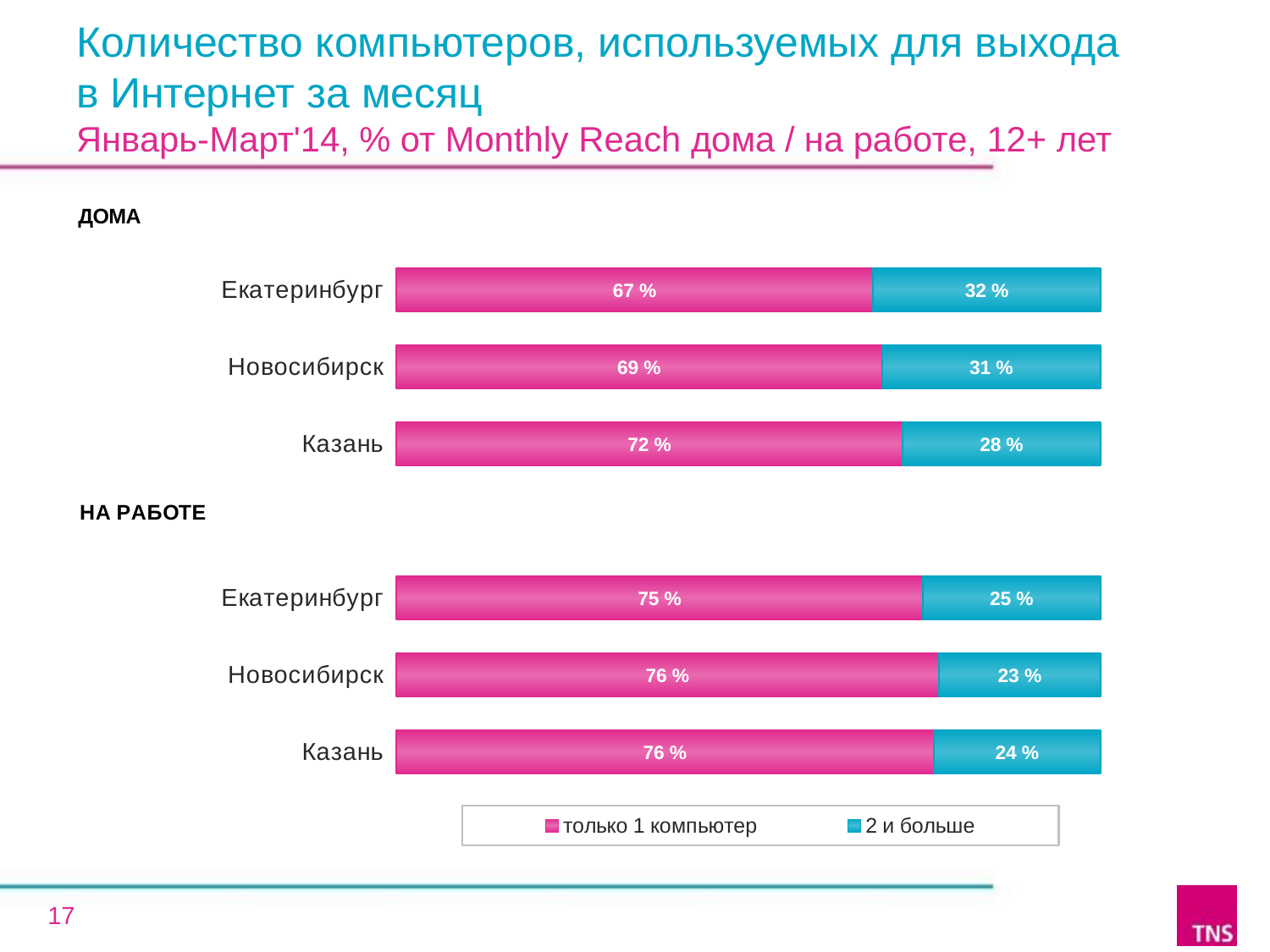

Количество компьютеров, используемых для выхода
в Интернет за месяц
Январь-Март'14, % от Monthly Reach дома / на работе, 12+ лет

### Chart

| Category | только 1 компьютер | 2 и больше |
|---|---|---|
|  | None | None |
| Екатеринбург | 67.4 | 32.2 |
| Новосибирск | 68.8 | 31.0 |
| Казань | 71.7 | 28.1 |
|  | None | None |
| Екатеринбург | 74.5 | 25.2 |
| Новосибирск | 76.3 | 22.8 |
| Казань | 75.5 | 23.5 |
17